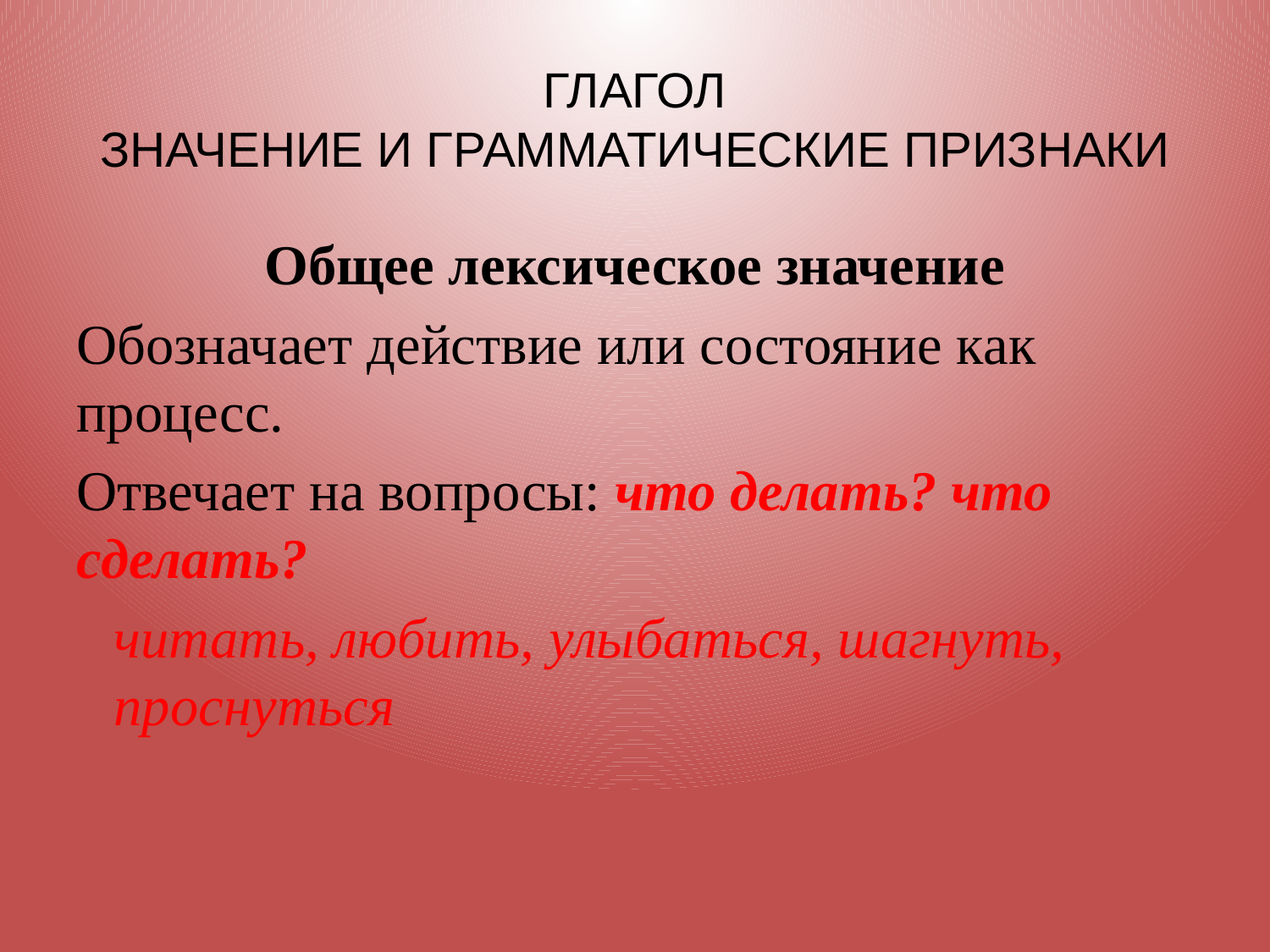

# ГЛАГОЛ ЗНАЧЕНИЕ И ГРАММАТИЧЕСКИЕ ПРИЗНАКИ
Общее лексическое значение
Обозначает действие или состояние как процесс.
Отвечает на вопросы: что делать? что сделать?
читать, любить, улыбаться, шагнуть, проснуться